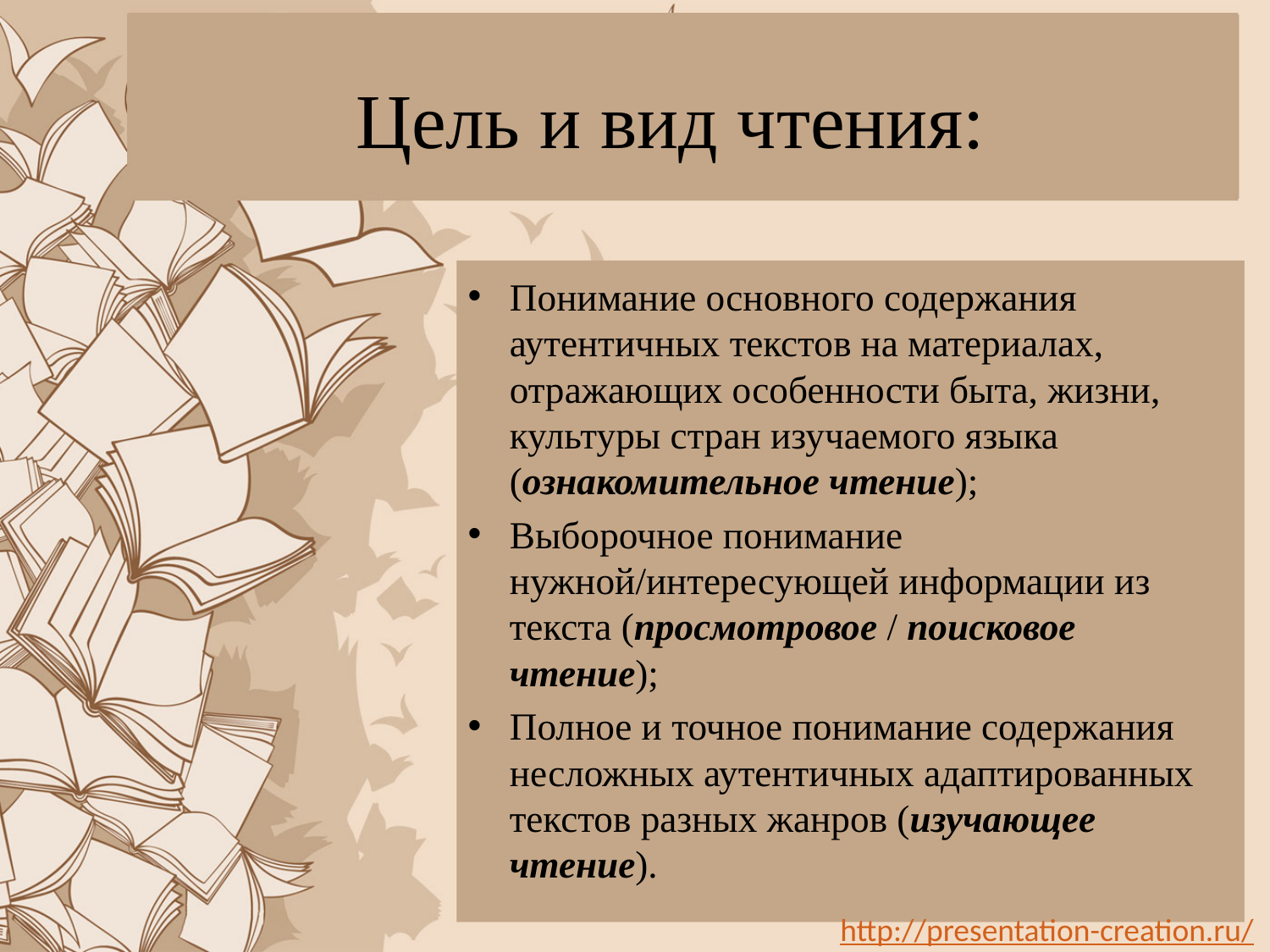

# Цель и вид чтения:
Понимание основного содержания аутентичных текстов на материалах, отражающих особенности быта, жизни, культуры стран изучаемого языка (ознакомительное чтение);
Выборочное понимание нужной/интересующей информации из текста (просмотровое / поисковое чтение);
Полное и точное понимание содержания несложных аутентичных адаптированных текстов разных жанров (изучающее чтение).